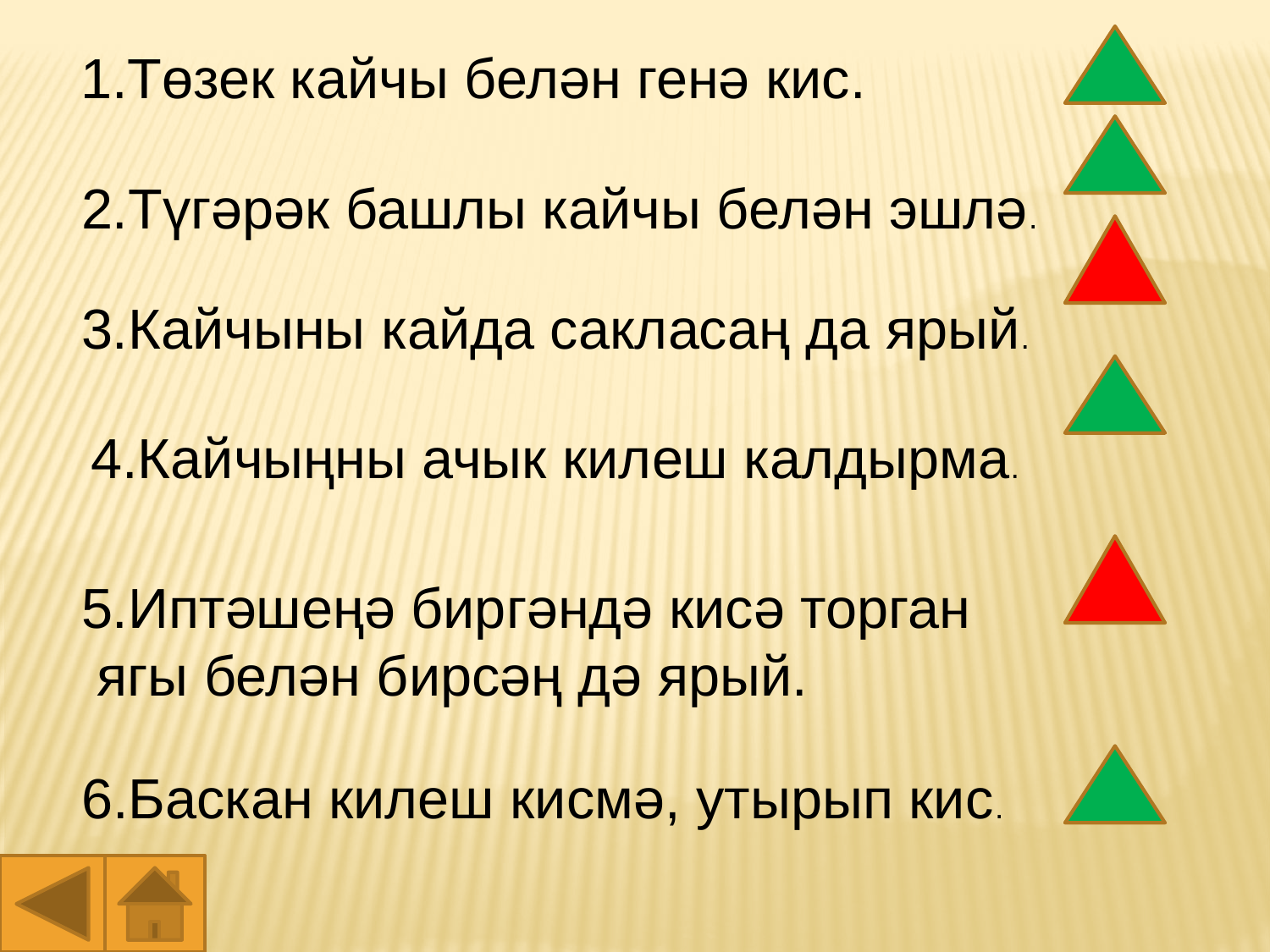

1.Төзек кайчы белән генә кис.

2.Түгәрәк башлы кайчы белән эшлә.

3.Кайчыны кайда сакласаң да ярый.

4.Кайчыңны ачык килеш калдырма.

5.Иптәшеңә биргәндә кисә торган
 ягы белән бирсәң дә ярый.

6.Баскан килеш кисмә, утырып кис.